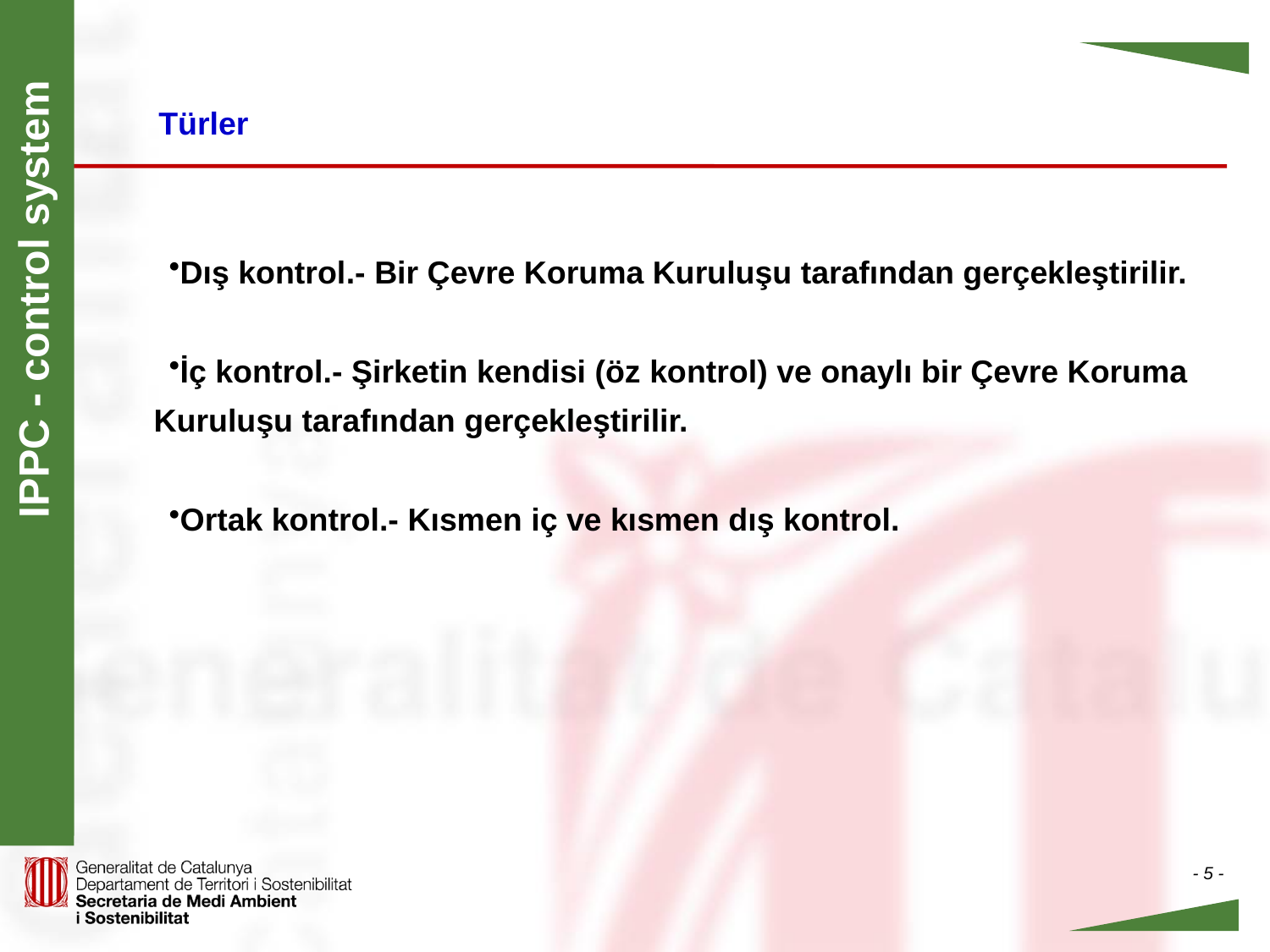

Türler

Dış kontrol.- Bir Çevre Koruma Kuruluşu tarafından gerçekleştirilir.

İç kontrol.- Şirketin kendisi (öz kontrol) ve onaylı bir Çevre Koruma Kuruluşu tarafından gerçekleştirilir.

Ortak kontrol.- Kısmen iç ve kısmen dış kontrol.
IPPC - control system